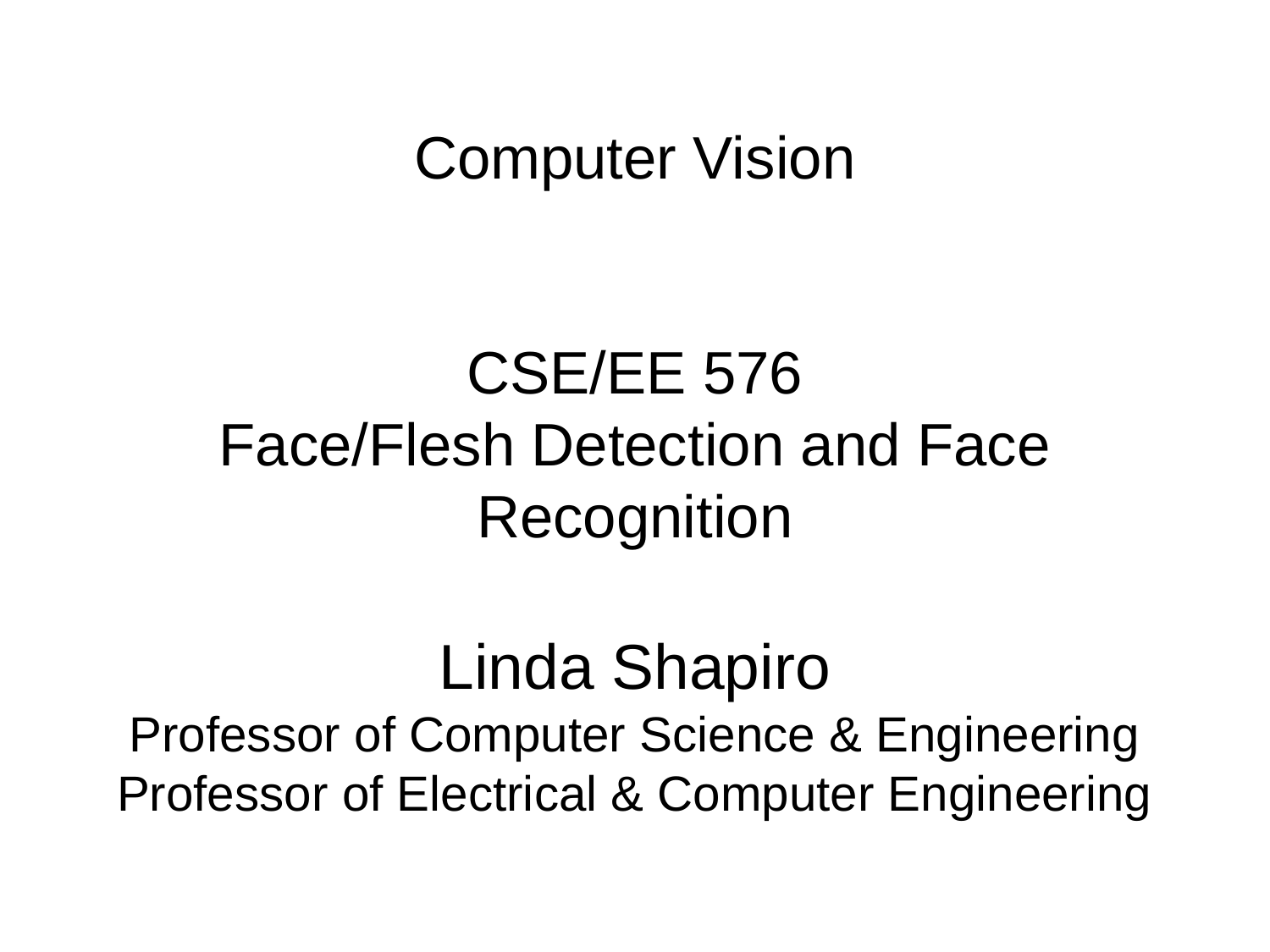

# Computer Vision CSE/EE 576 Face/Flesh Detection and Face Recognition Linda Shapiro Professor of Computer Science & Engineering Professor of Electrical & Computer Engineering